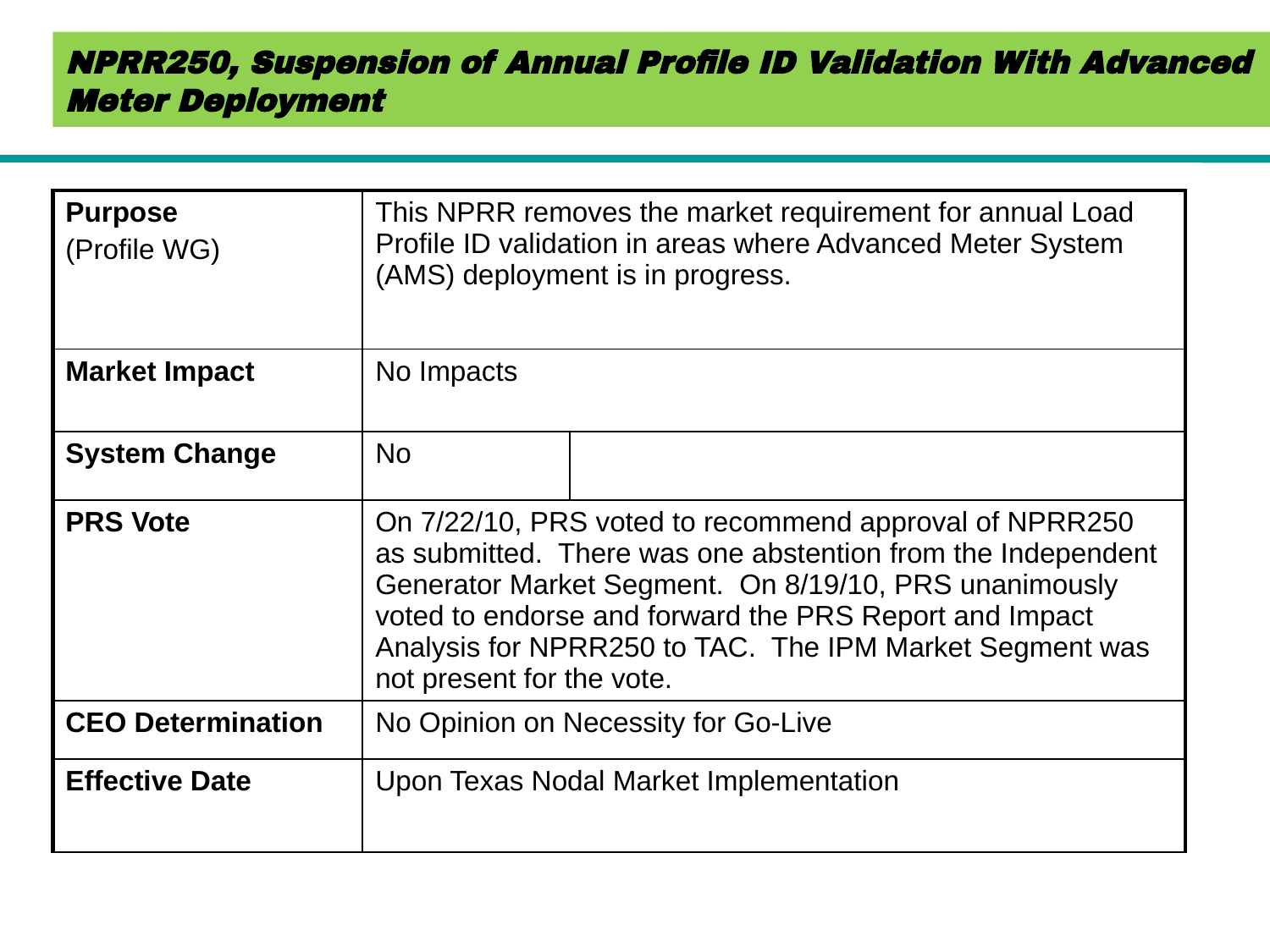

NPRR250, Suspension of Annual Profile ID Validation With Advanced Meter Deployment
| Purpose (Profile WG) | This NPRR removes the market requirement for annual Load Profile ID validation in areas where Advanced Meter System (AMS) deployment is in progress. |  |
| --- | --- | --- |
| Market Impact | No Impacts |  |
| System Change | No |  |
| PRS Vote | On 7/22/10, PRS voted to recommend approval of NPRR250 as submitted. There was one abstention from the Independent Generator Market Segment. On 8/19/10, PRS unanimously voted to endorse and forward the PRS Report and Impact Analysis for NPRR250 to TAC. The IPM Market Segment was not present for the vote. |  |
| CEO Determination | No Opinion on Necessity for Go-Live |  |
| Effective Date | Upon Texas Nodal Market Implementation |  |